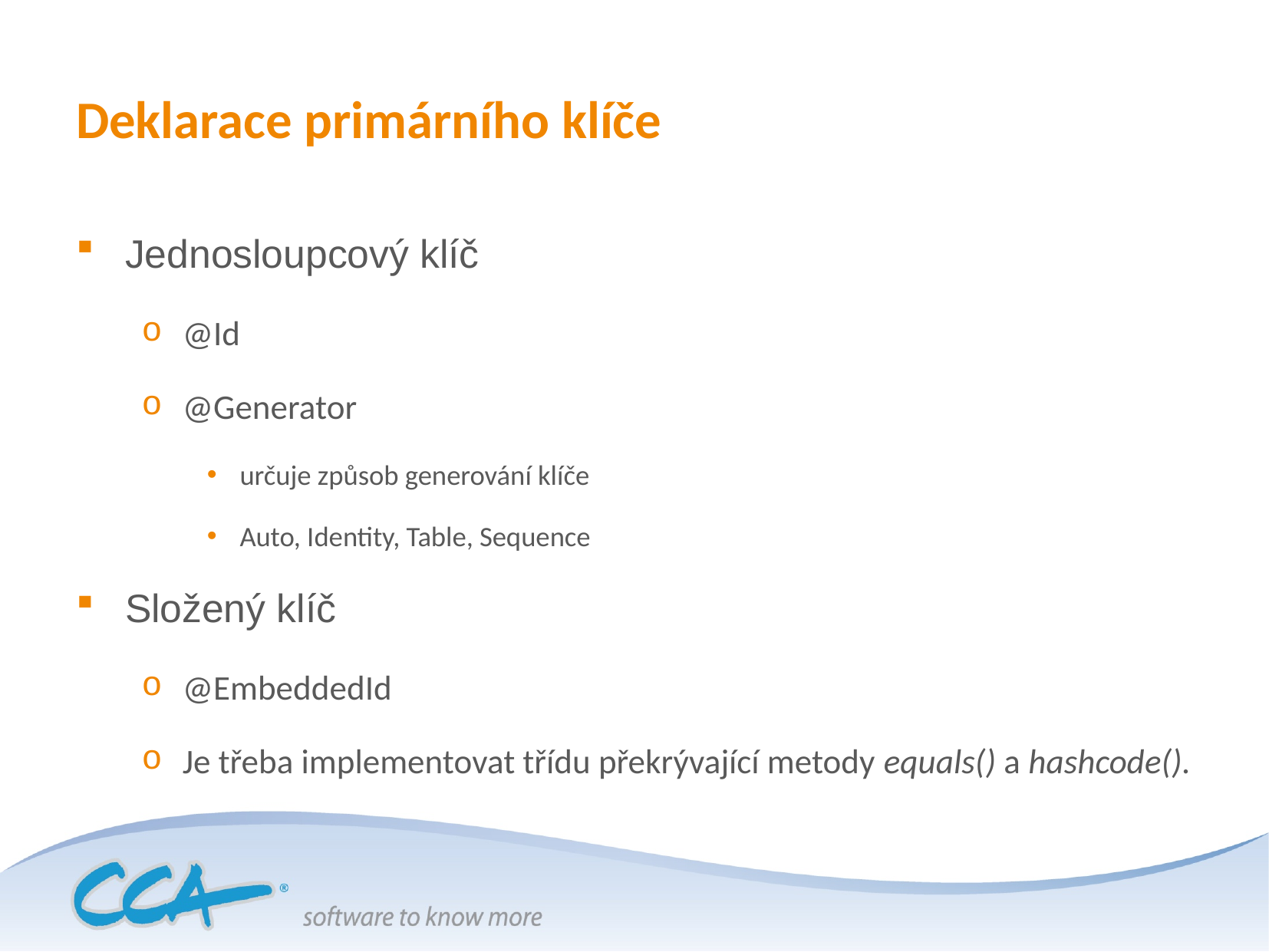

# Deklarace primárního klíče
Jednosloupcový klíč
@Id
@Generator
určuje způsob generování klíče
Auto, Identity, Table, Sequence
Složený klíč
@EmbeddedId
Je třeba implementovat třídu překrývající metody equals() a hashcode().